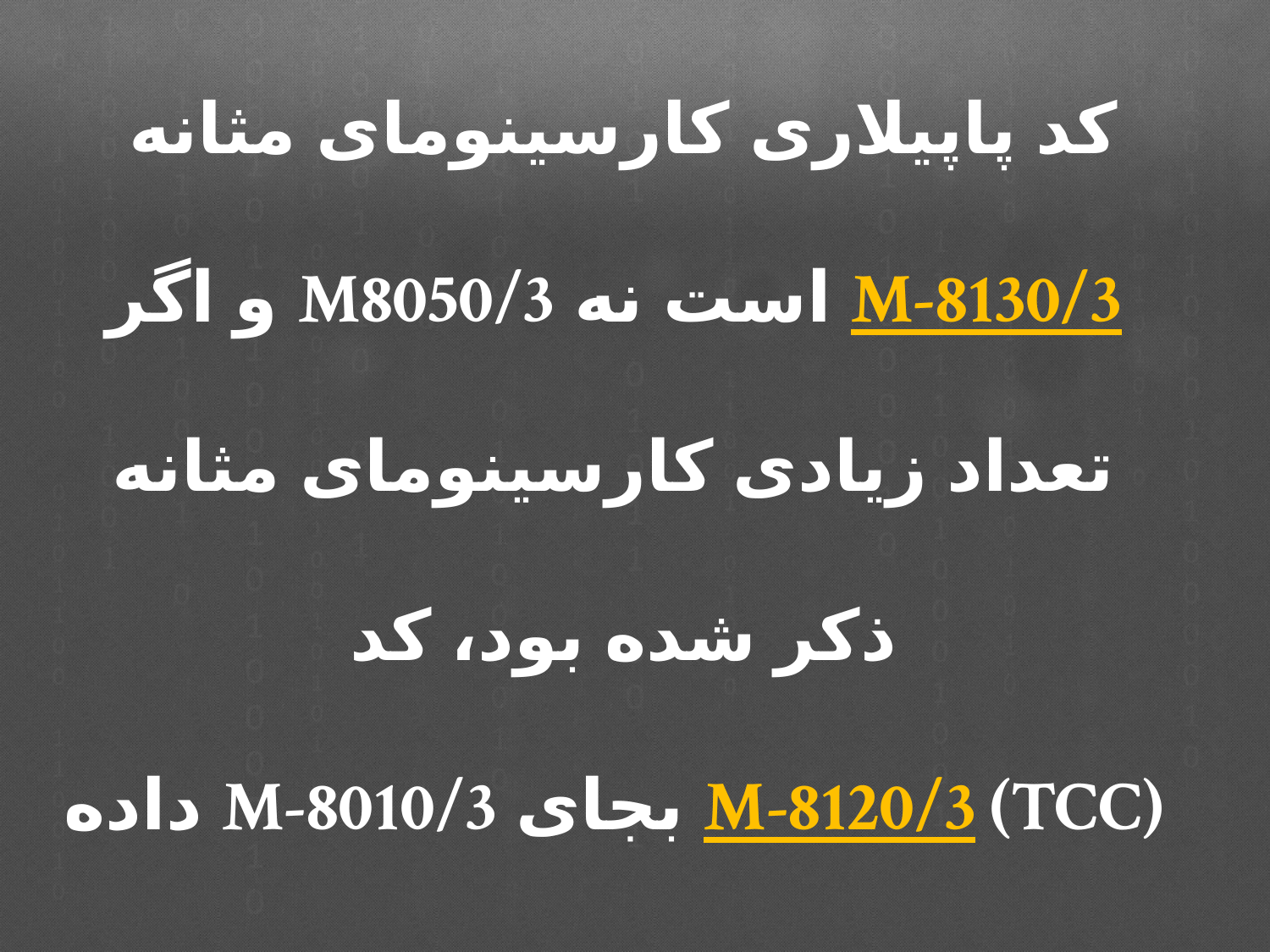

# کد پاپیلاری کارسینومای مثانه M-8130/3 است نه M8050/3 و اگر تعداد زیادی کارسینومای مثانه ذكر شده بود، کد M-8120/3 (TCC) بجای M-8010/3 داده می شود.